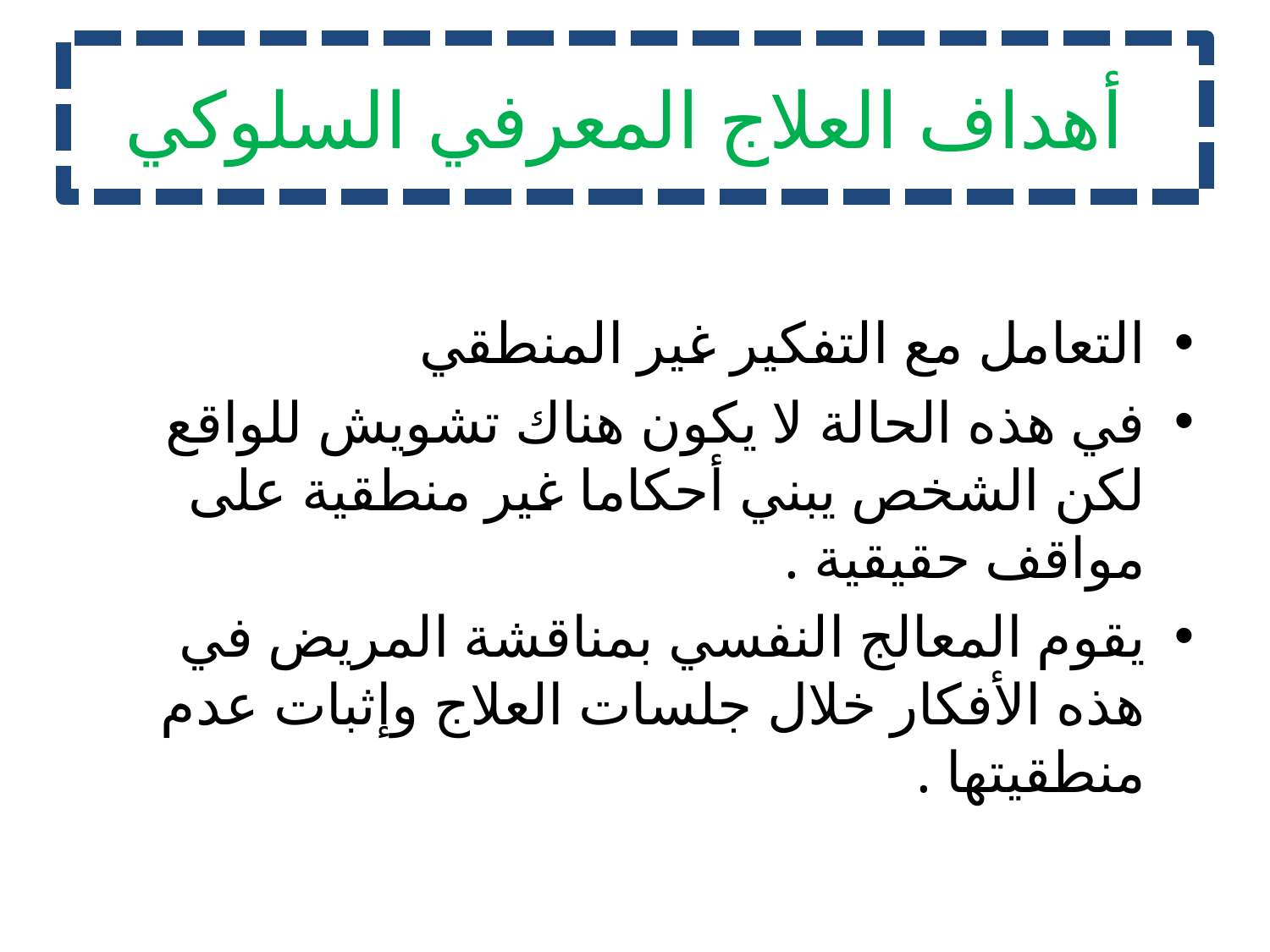

# أهداف العلاج المعرفي السلوكي

التعامل مع التفكير غير المنطقي
في هذه الحالة لا يكون هناك تشويش للواقع لكن الشخص يبني أحكاما غير منطقية على مواقف حقيقية .
يقوم المعالج النفسي بمناقشة المريض في هذه الأفكار خلال جلسات العلاج وإثبات عدم منطقيتها .